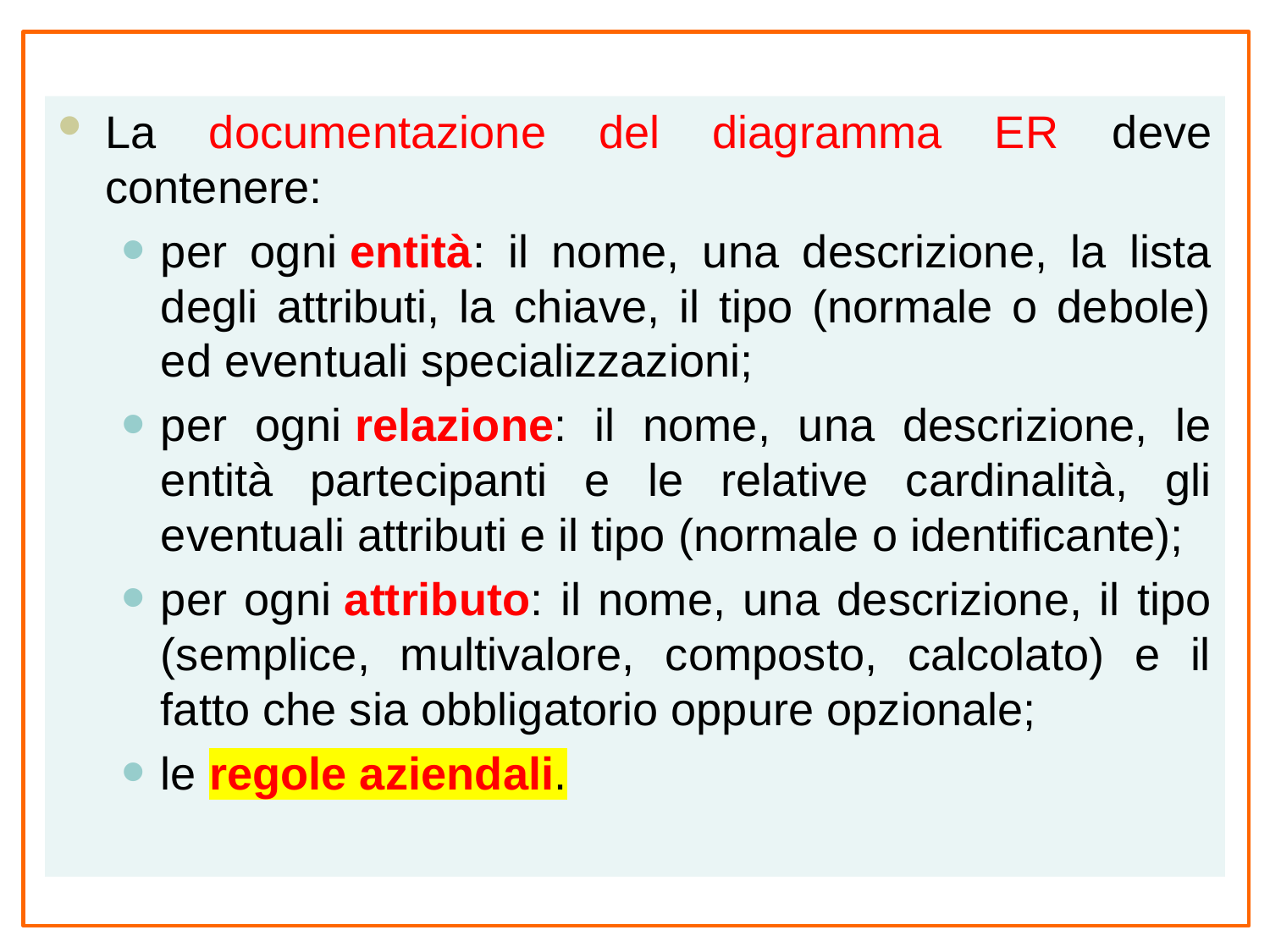

La documentazione del diagramma ER deve contenere:
per ogni entità: il nome, una descrizione, la lista degli attributi, la chiave, il tipo (normale o debole) ed eventuali specializzazioni;
per ogni relazione: il nome, una descrizione, le entità partecipanti e le relative cardinalità, gli eventuali attributi e il tipo (normale o identificante);
per ogni attributo: il nome, una descrizione, il tipo (semplice, multivalore, composto, calcolato) e il fatto che sia obbligatorio oppure opzionale;
le regole aziendali.